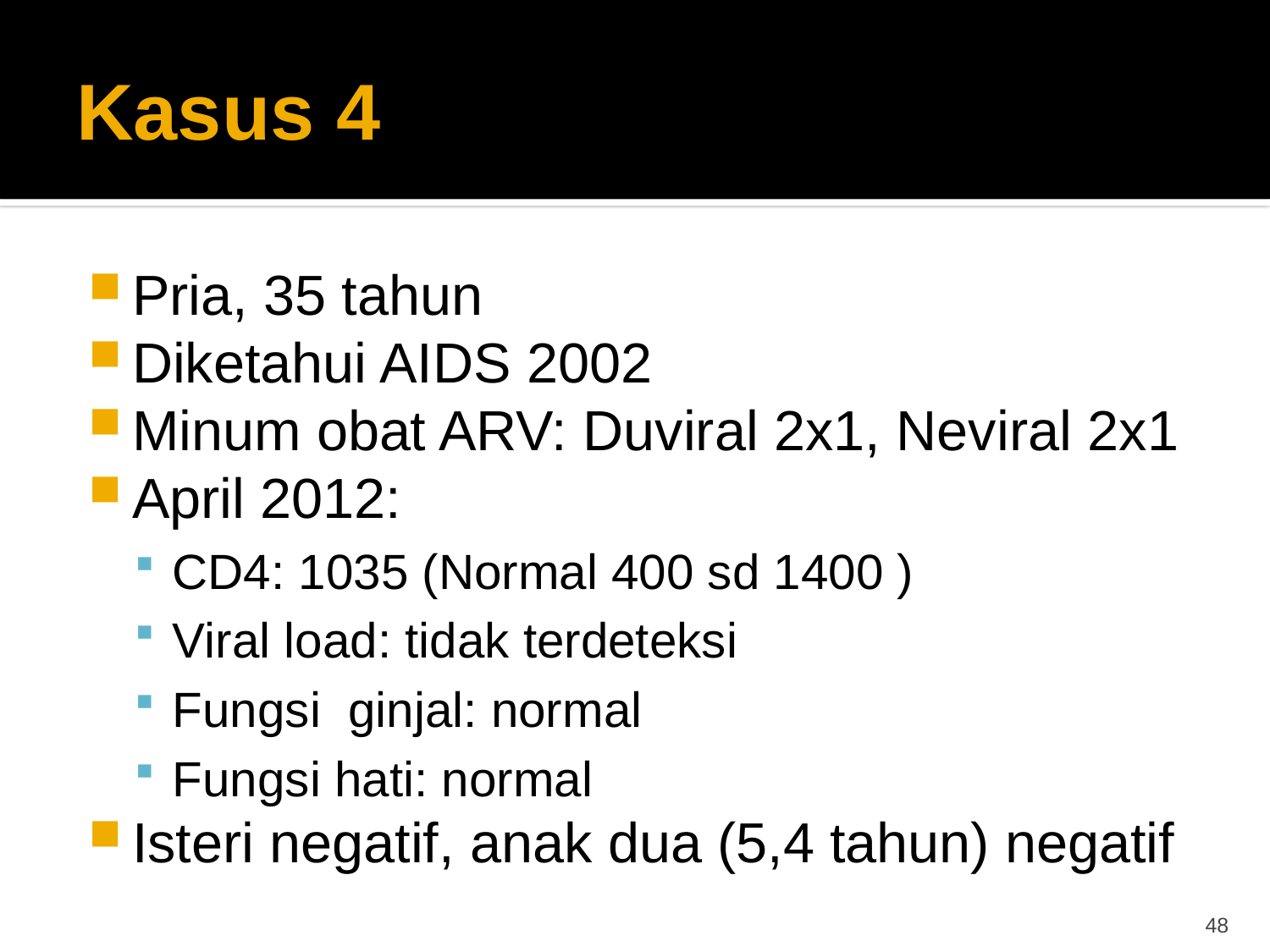

# Kasus 4
Pria, 35 tahun
Diketahui AIDS 2002
Minum obat ARV: Duviral 2x1, Neviral 2x1
April 2012:
CD4: 1035 (Normal 400 sd 1400 )
Viral load: tidak terdeteksi
Fungsi  ginjal: normal
Fungsi hati: normal
Isteri negatif, anak dua (5,4 tahun) negatif
48